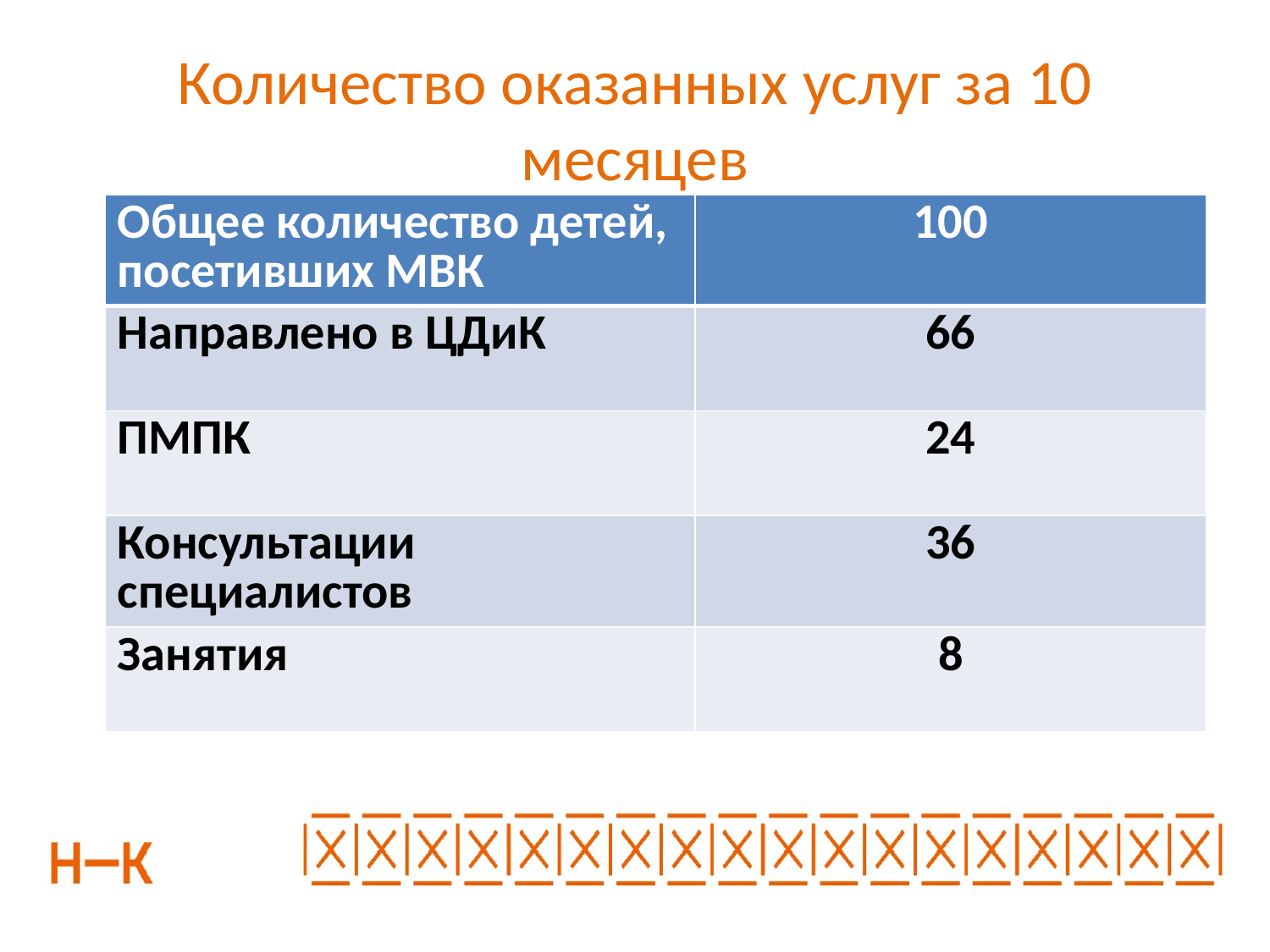

# Количество оказанных услуг за 10 месяцев
| Общее количество детей, посетивших МВК | 100 |
| --- | --- |
| Направлено в ЦДиК | 66 |
| ПМПК | 24 |
| Консультации специалистов | 36 |
| Занятия | 8 |